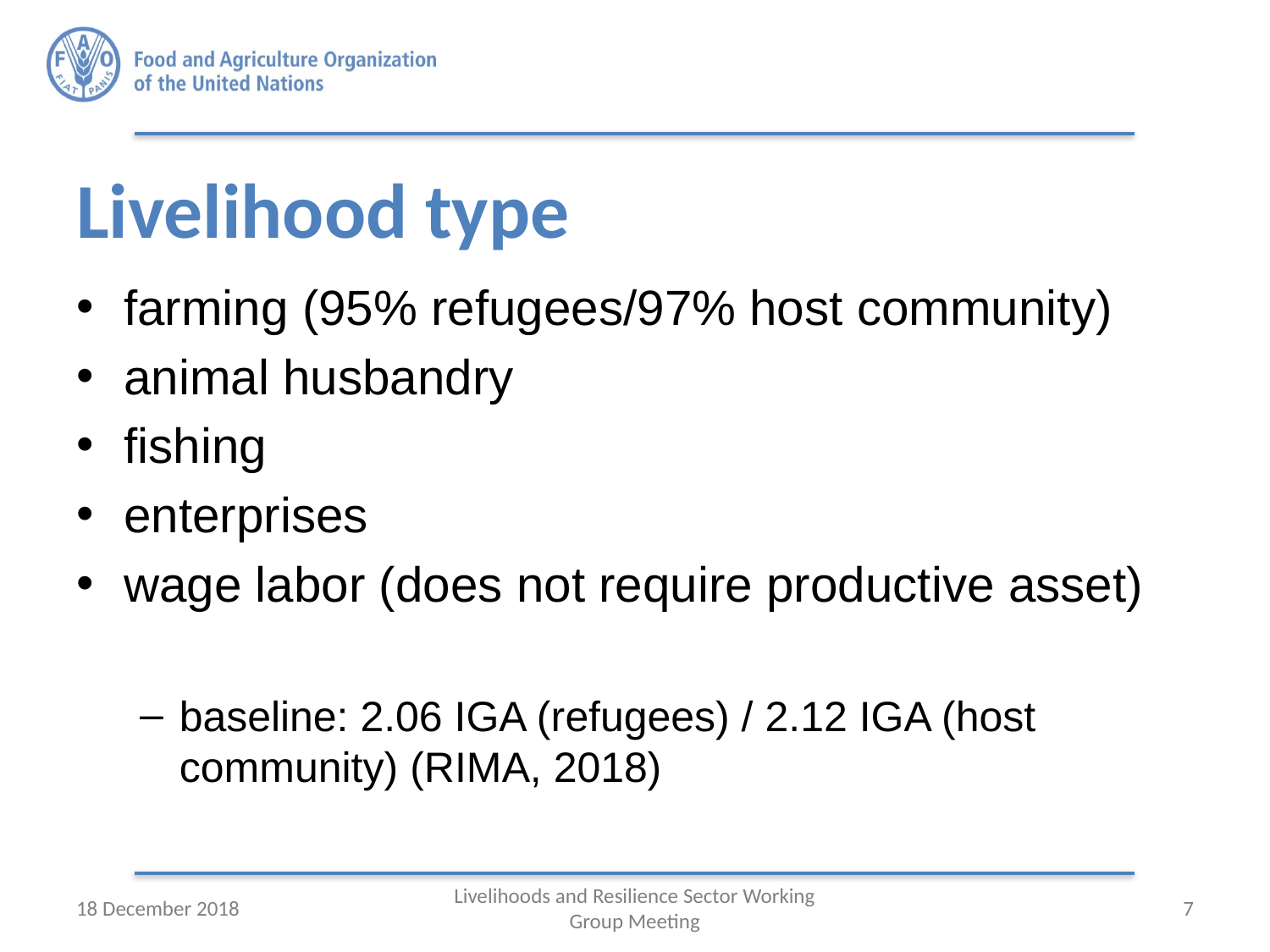

# Livelihood type
farming (95% refugees/97% host community)
animal husbandry
fishing
enterprises
wage labor (does not require productive asset)

baseline: 2.06 IGA (refugees) / 2.12 IGA (host community) (RIMA, 2018)

18 December 2018
Livelihoods and Resilience Sector Working Group Meeting
7